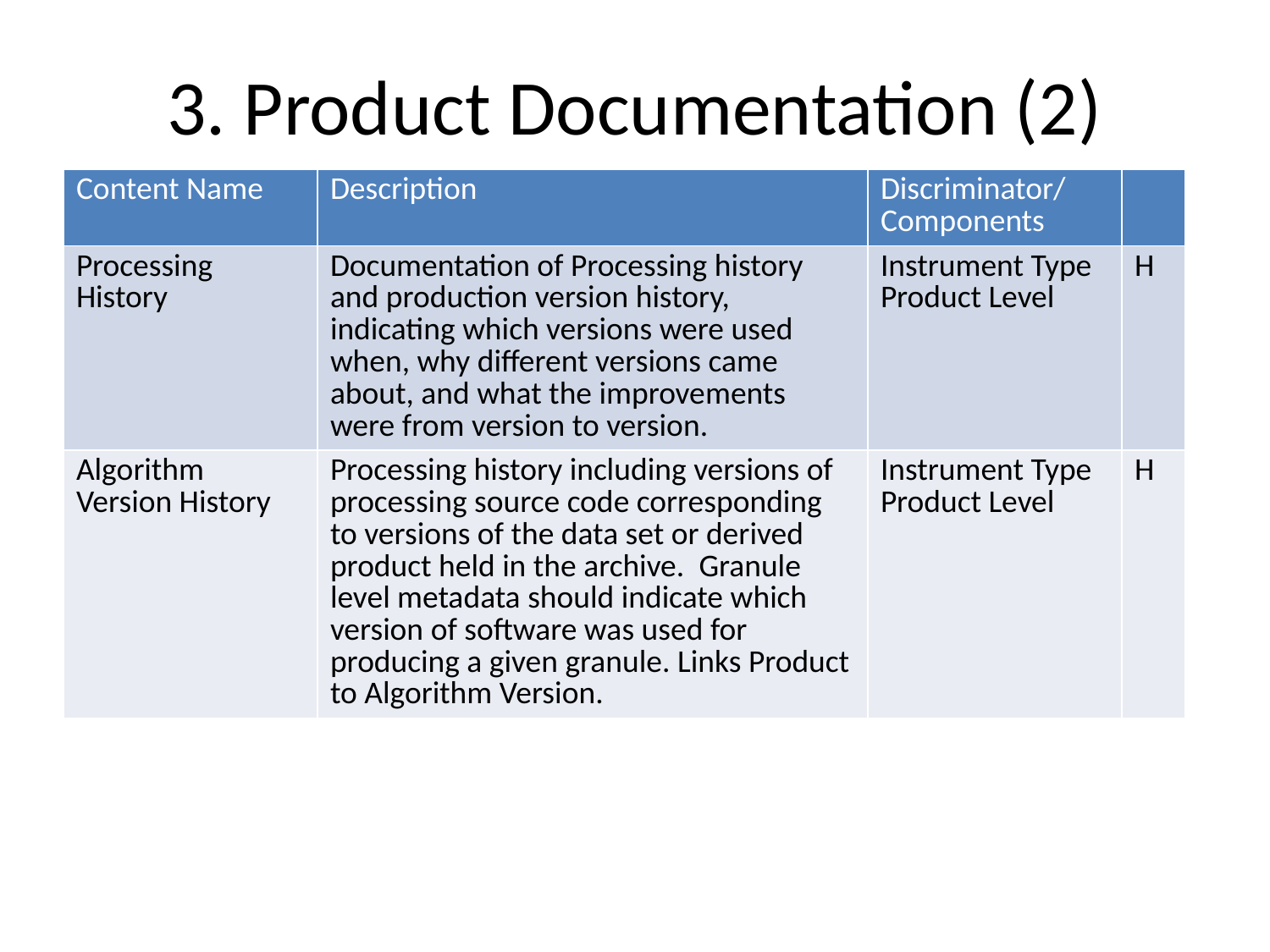

# 3. Product Documentation (2)
| Content Name | Description | Discriminator/ Components |  |
| --- | --- | --- | --- |
| Processing History | Documentation of Processing history and production version history, indicating which versions were used when, why different versions came about, and what the improvements were from version to version. | Instrument Type Product Level | H |
| Algorithm Version History | Processing history including versions of processing source code corresponding to versions of the data set or derived product held in the archive. Granule level metadata should indicate which version of software was used for producing a given granule. Links Product to Algorithm Version. | Instrument Type Product Level | H |